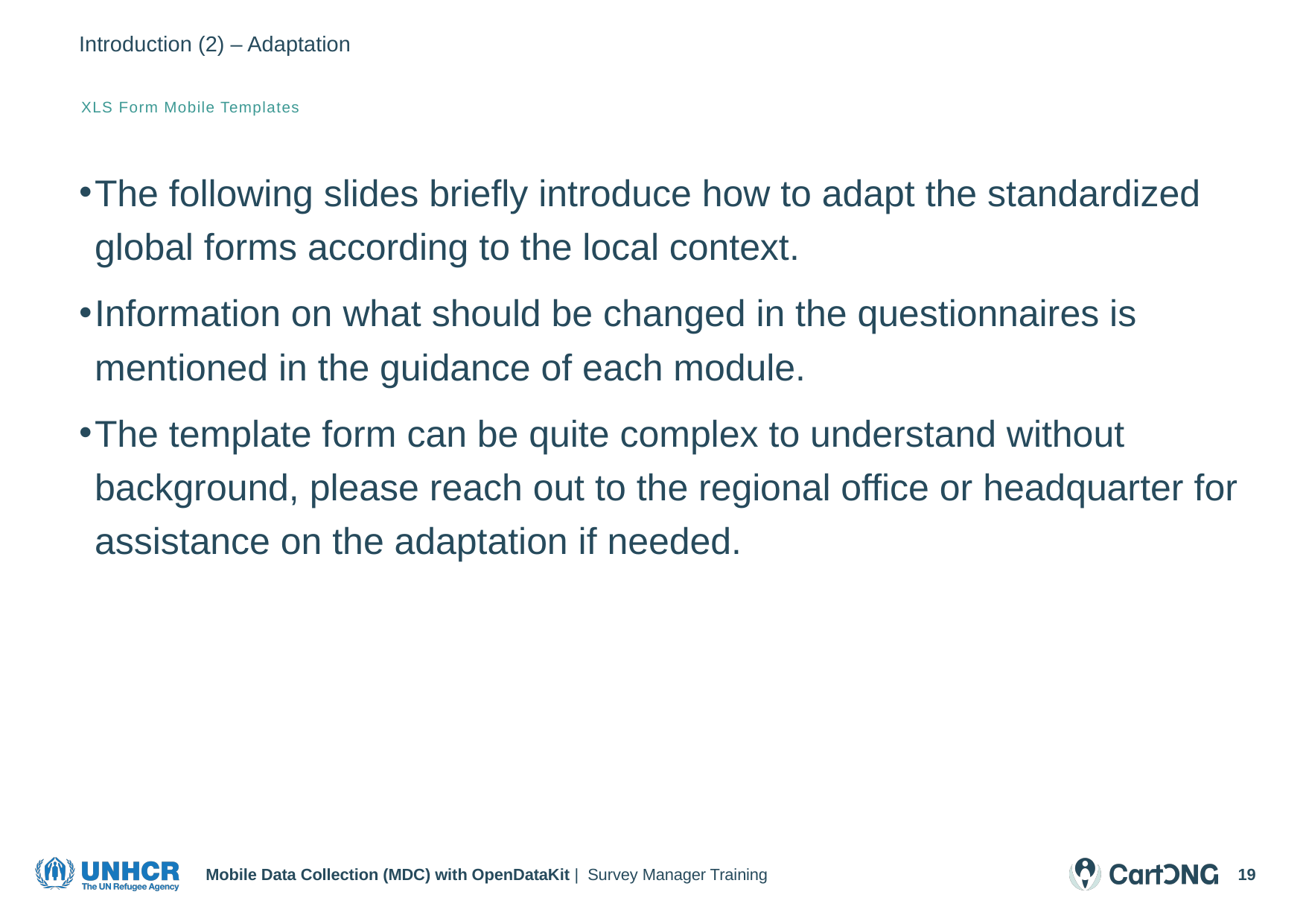

# Introduction (2) – Adaptation
XLS Form Mobile Templates
The following slides briefly introduce how to adapt the standardized global forms according to the local context.
Information on what should be changed in the questionnaires is mentioned in the guidance of each module.
The template form can be quite complex to understand without background, please reach out to the regional office or headquarter for assistance on the adaptation if needed.
Mobile Data Collection (MDC) with OpenDataKit |  Survey Manager Training
19